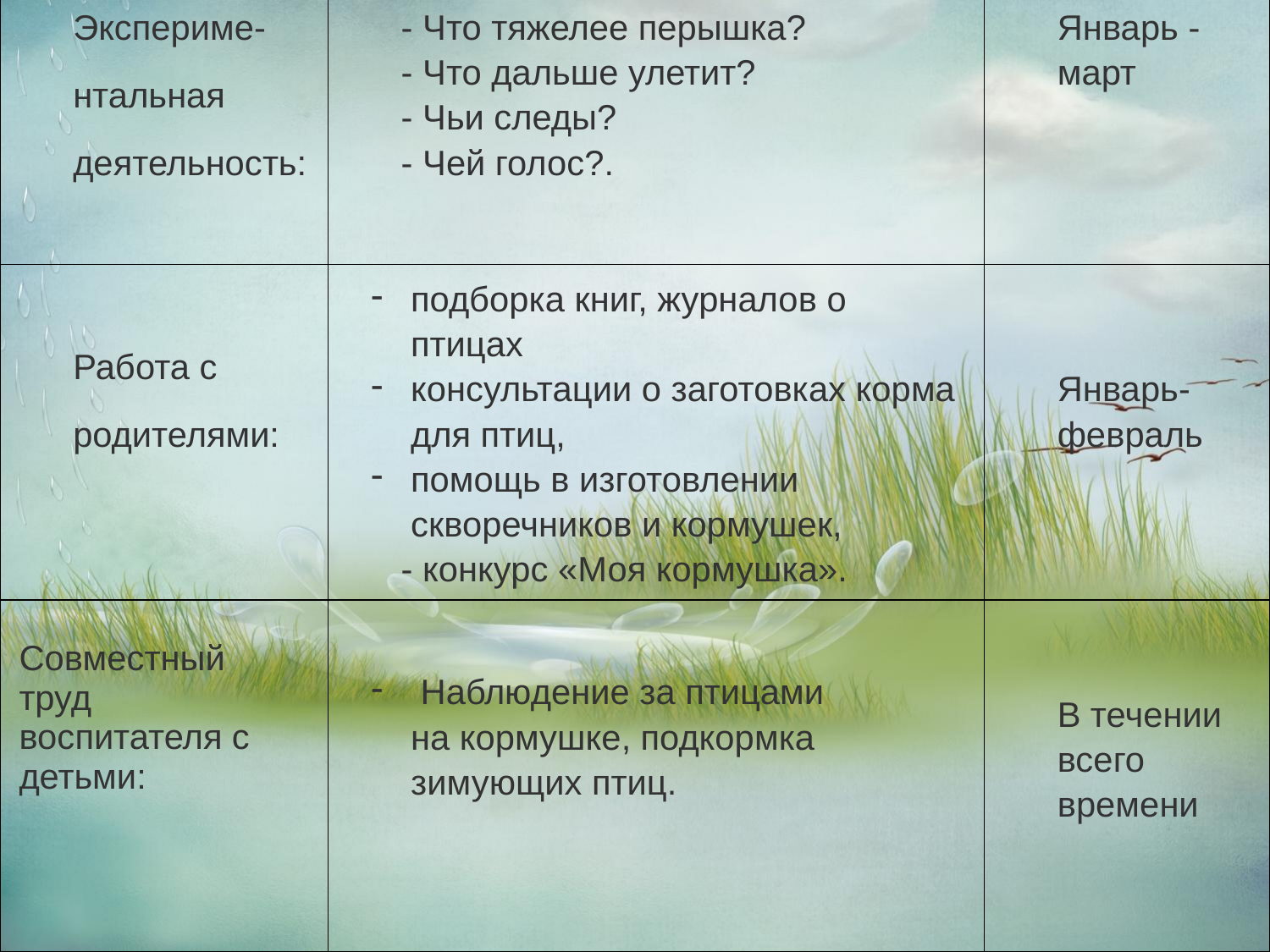

| Экспериме- нтальная деятельность: | - Что тяжелее перышка? - Что дальше улетит? - Чьи следы? - Чей голос?. | Январь - март |
| --- | --- | --- |
| Работа с родителями: | подборка книг, журналов о птицах консультации о заготовках корма для птиц, помощь в изготовлении скворечников и кормушек, - конкурс «Моя кормушка». | Январь- февраль |
| --- | --- | --- |
| Совместный труд воспитателя с детьми: | Наблюдение за птицами на кормушке, подкормка зимующих птиц. | В течении всего времени |